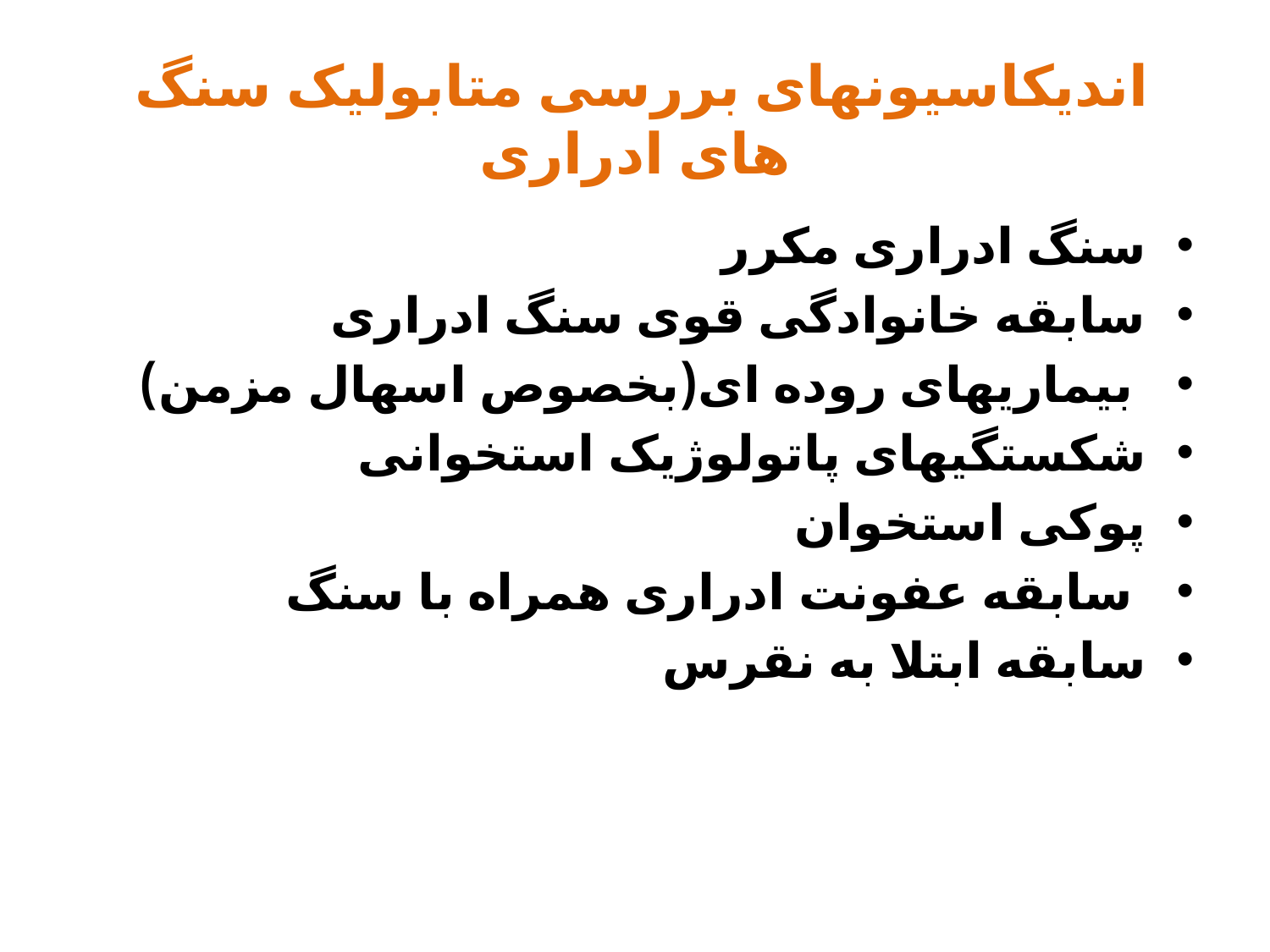

# اندیکاسیونهای بررسی متابولیک سنگ های ادراری
سنگ ادراری مکرر
سابقه خانوادگی قوی سنگ ادراری
 بیماریهای روده ای(بخصوص اسهال مزمن)
شکستگیهای پاتولوژیک استخوانی
پوکی استخوان
 سابقه عفونت ادراری همراه با سنگ
سابقه ابتلا به نقرس